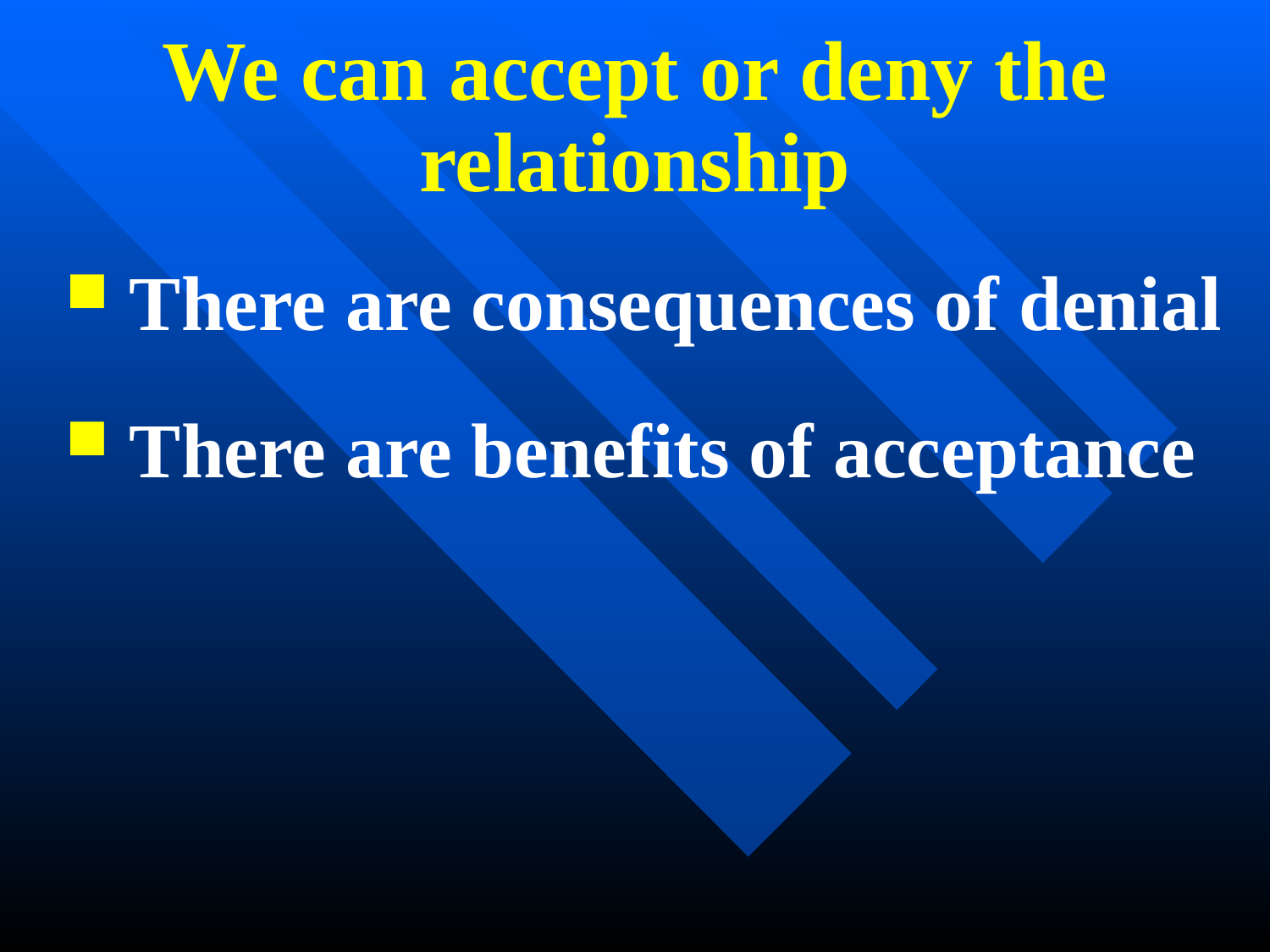

We can accept or deny the relationship
 There are consequences of denial

 There are benefits of acceptance